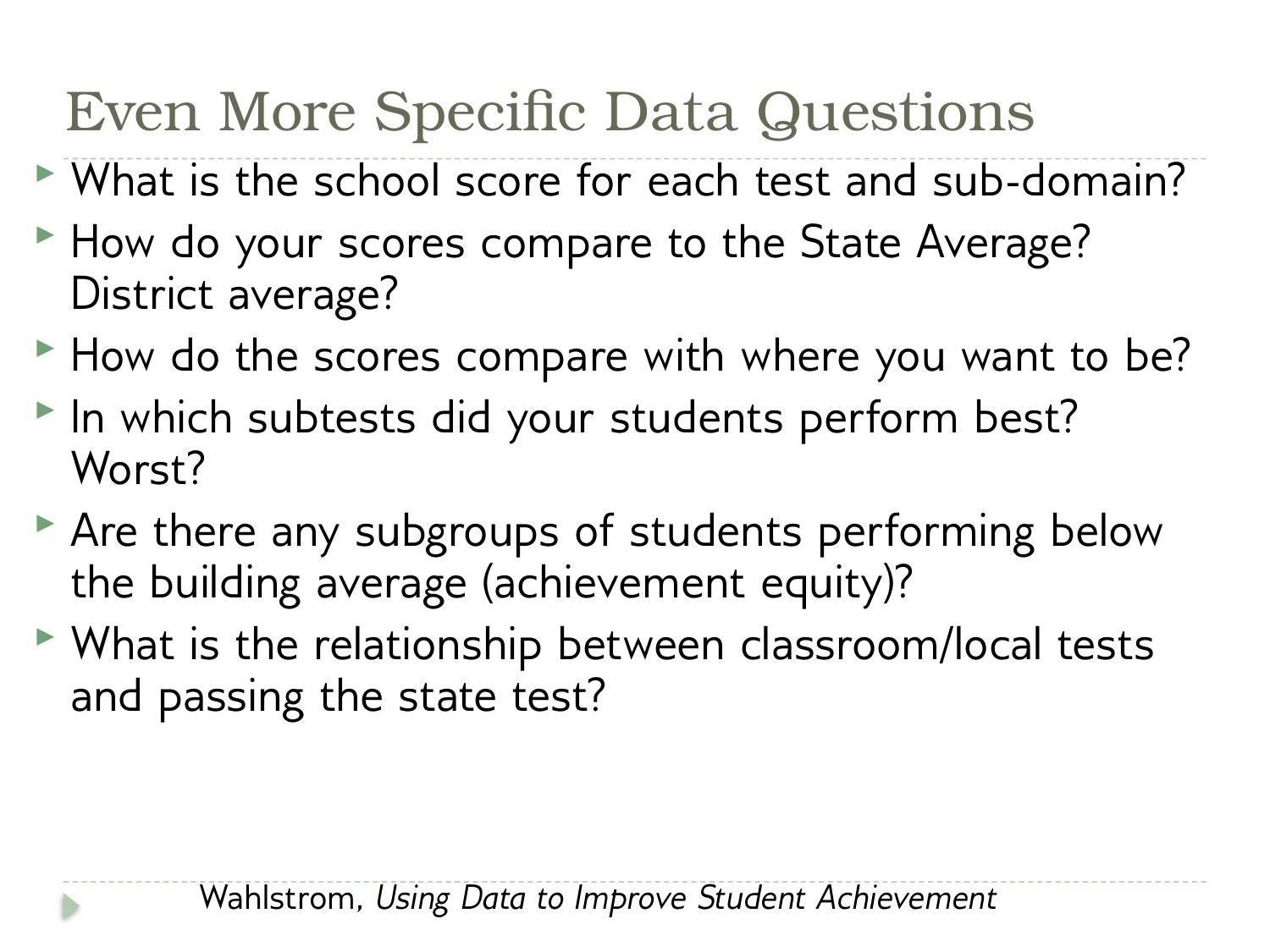

# Even More Specific Data Questions
What is the school score for each test and sub-domain?
How do your scores compare to the State Average? District average?
How do the scores compare with where you want to be?
In which subtests did your students perform best? Worst?
Are there any subgroups of students performing below the building average (achievement equity)?
What is the relationship between classroom/local tests and passing the state test?

Wahlstrom, Using Data to Improve Student Achievement